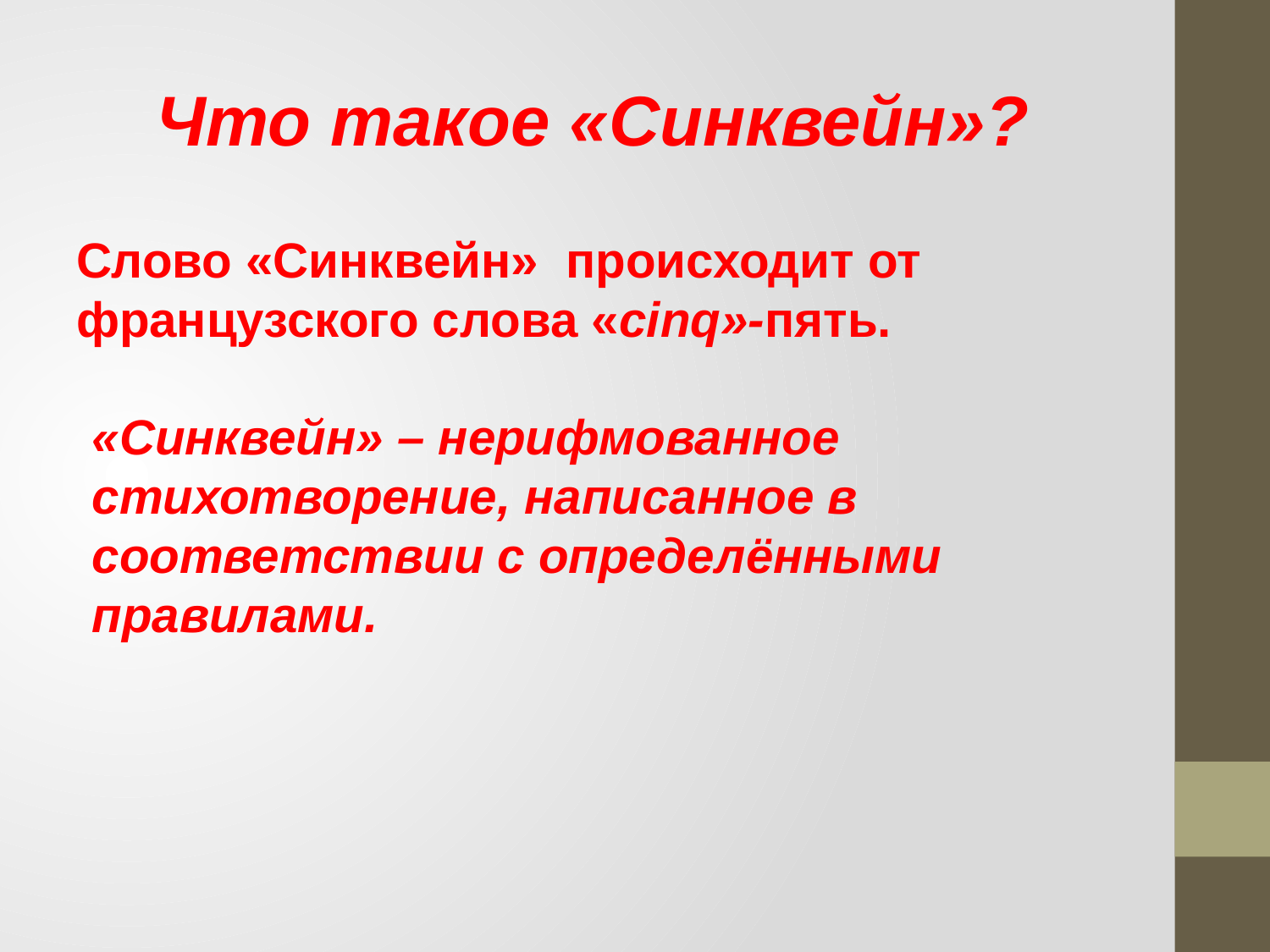

# Что такое «Синквейн»?
Слово «Синквейн»  происходит от французского слова «cinq»-пять.

«Синквейн» – нерифмованное стихотворение, написанное в соответствии с определёнными правилами.